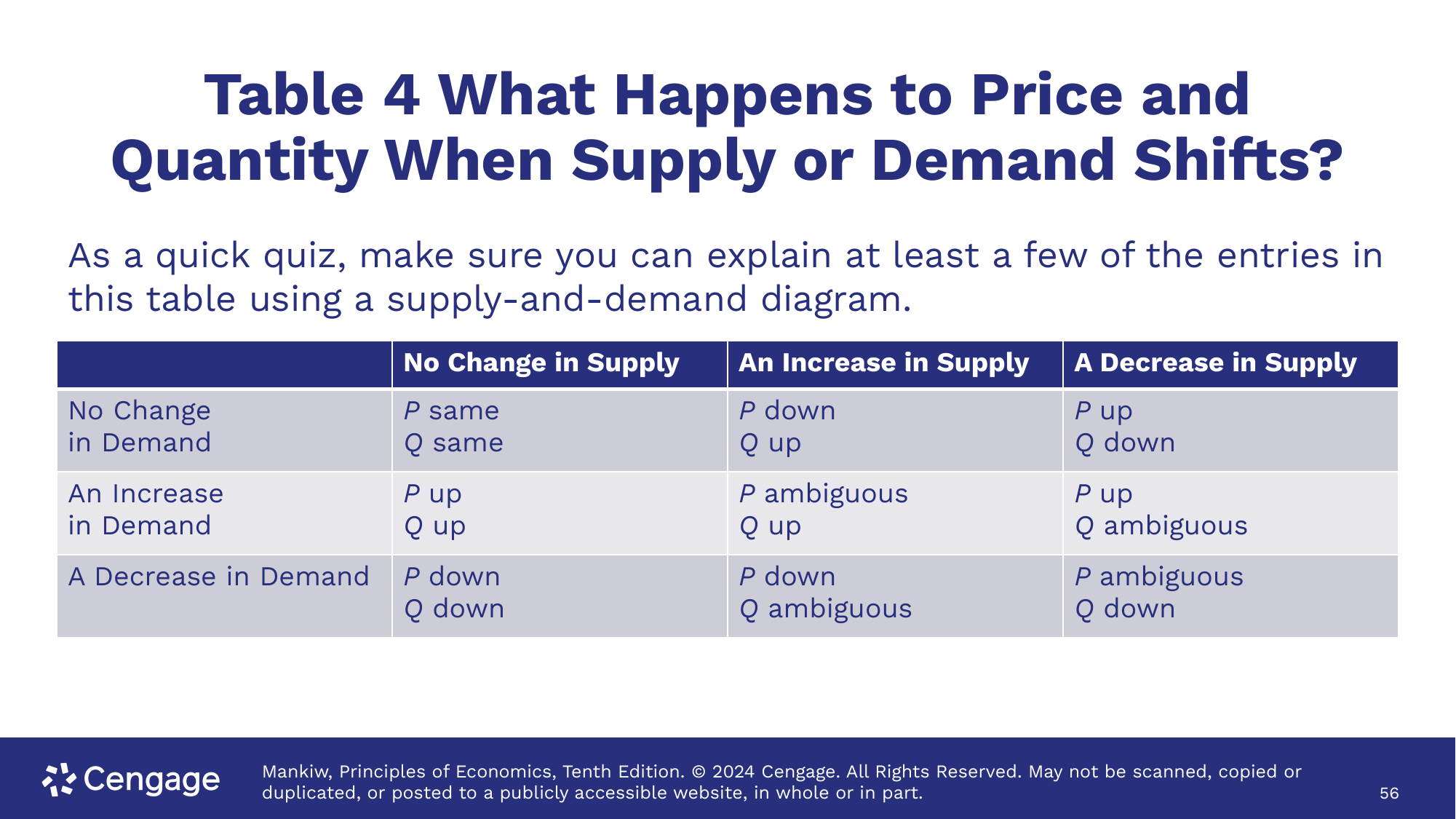

# Table 4 What Happens to Price and Quantity When Supply or Demand Shifts?
As a quick quiz, make sure you can explain at least a few of the entries in this table using a supply-and-demand diagram.
|  | No Change in Supply | An Increase in Supply | A Decrease in Supply |
| --- | --- | --- | --- |
| No Change in Demand | P same Q same | P down Q up | P up Q down |
| An Increase in Demand | P up Q up | P ambiguous Q up | P up Q ambiguous |
| A Decrease in Demand | P down Q down | P down Q ambiguous | P ambiguous Q down |